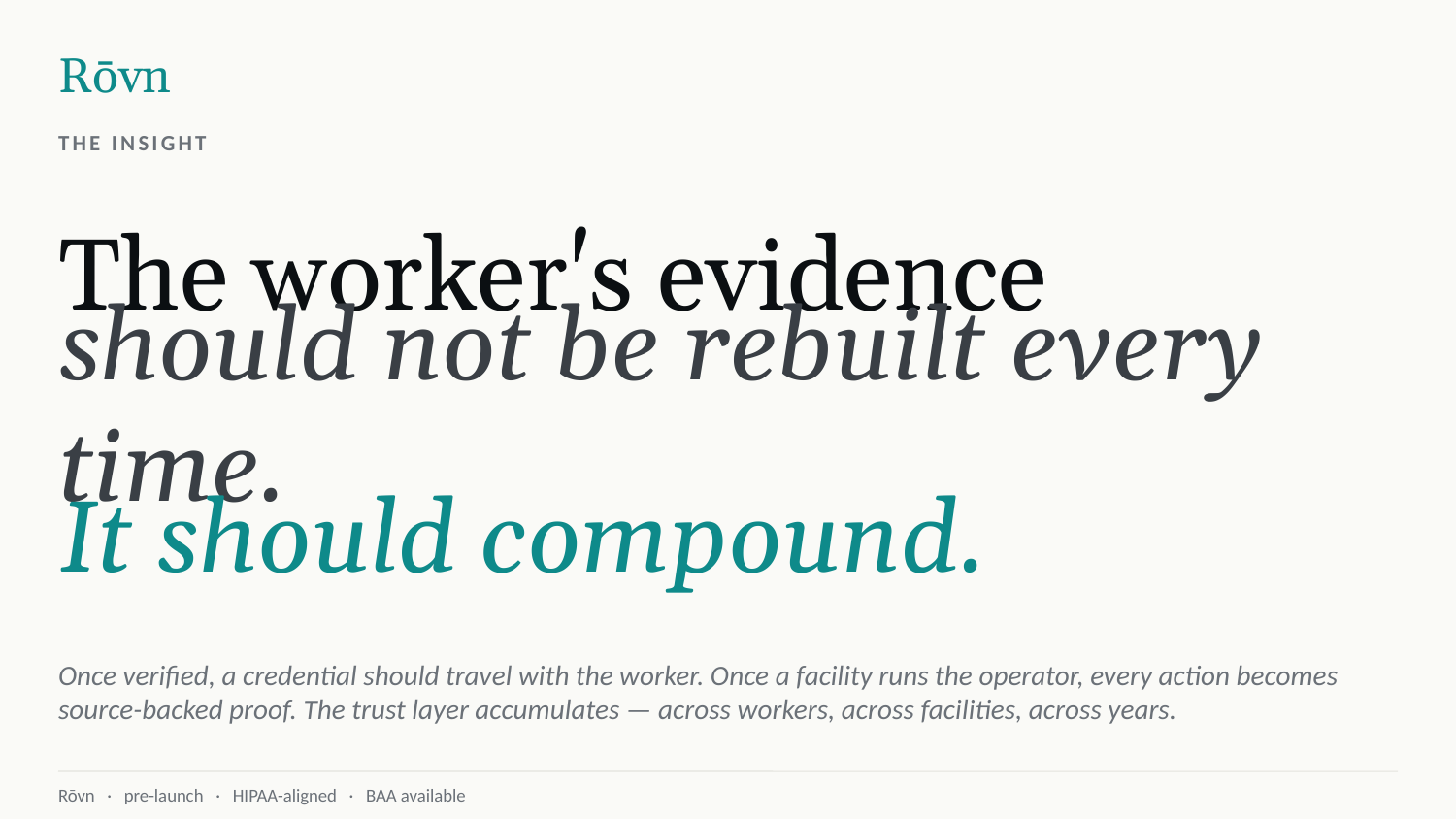

Rōvn
THE INSIGHT
The worker's evidence
should not be rebuilt every time.
It should compound.
Once verified, a credential should travel with the worker. Once a facility runs the operator, every action becomes source-backed proof. The trust layer accumulates — across workers, across facilities, across years.

Rōvn   ·   pre-launch   ·   HIPAA-aligned   ·   BAA available